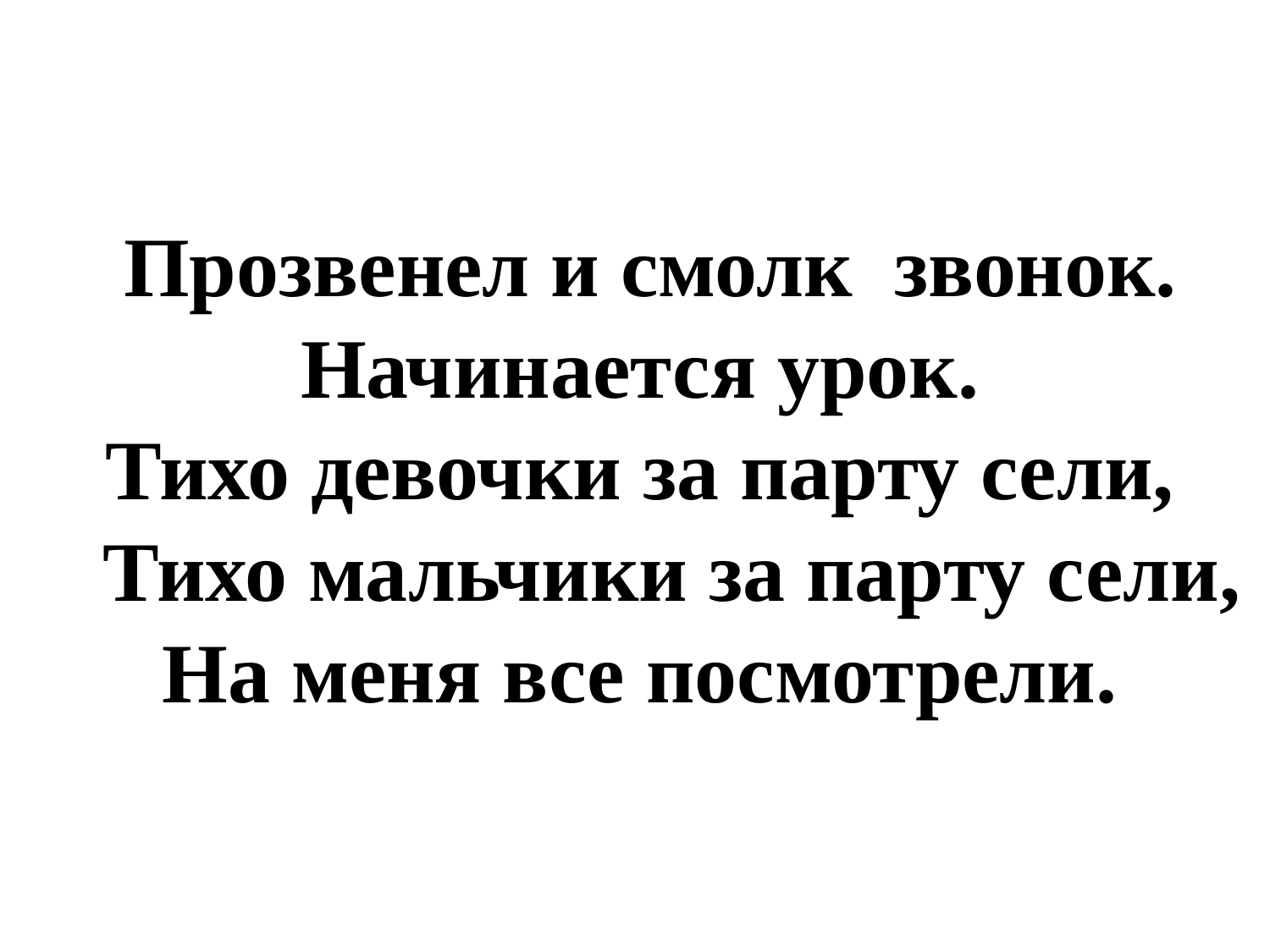

# Прозвенел и смолк  звонок. Начинается урок. Тихо девочки за парту сели, Тихо мальчики за парту сели, На меня все посмотрели.